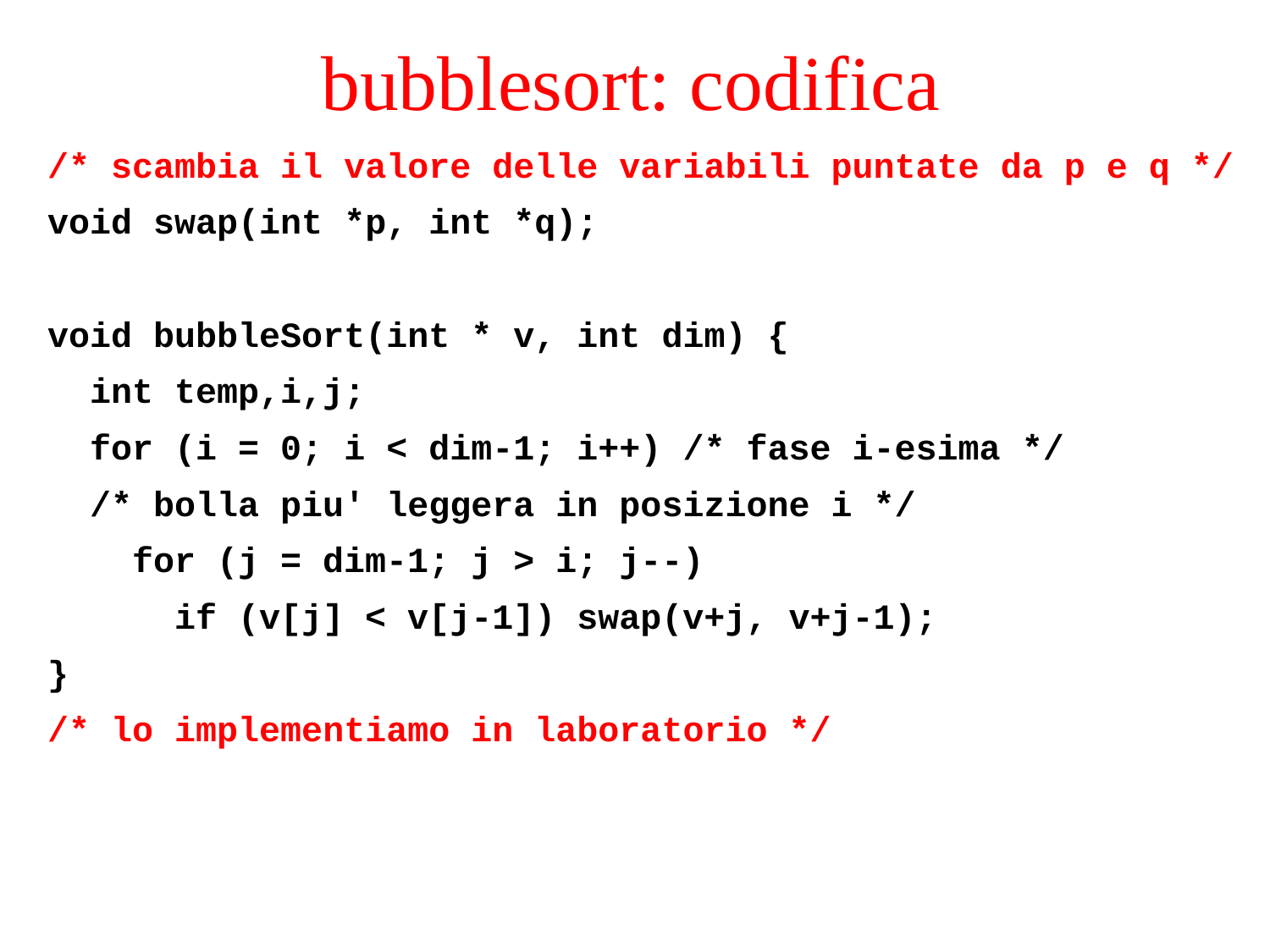

# bubblesort: codifica
/* scambia il valore delle variabili puntate da p e q */
void swap(int *p, int *q);

void bubbleSort(int * v, int dim) {
  int temp,i,j;
  for (i = 0; i < dim-1; i++) /* fase i-esima */
  /* bolla piu' leggera in posizione i */
    for (j = dim-1; j > i; j--)
      if (v[j] < v[j-1]) swap(v+j, v+j-1);
}
/* lo implementiamo in laboratorio */